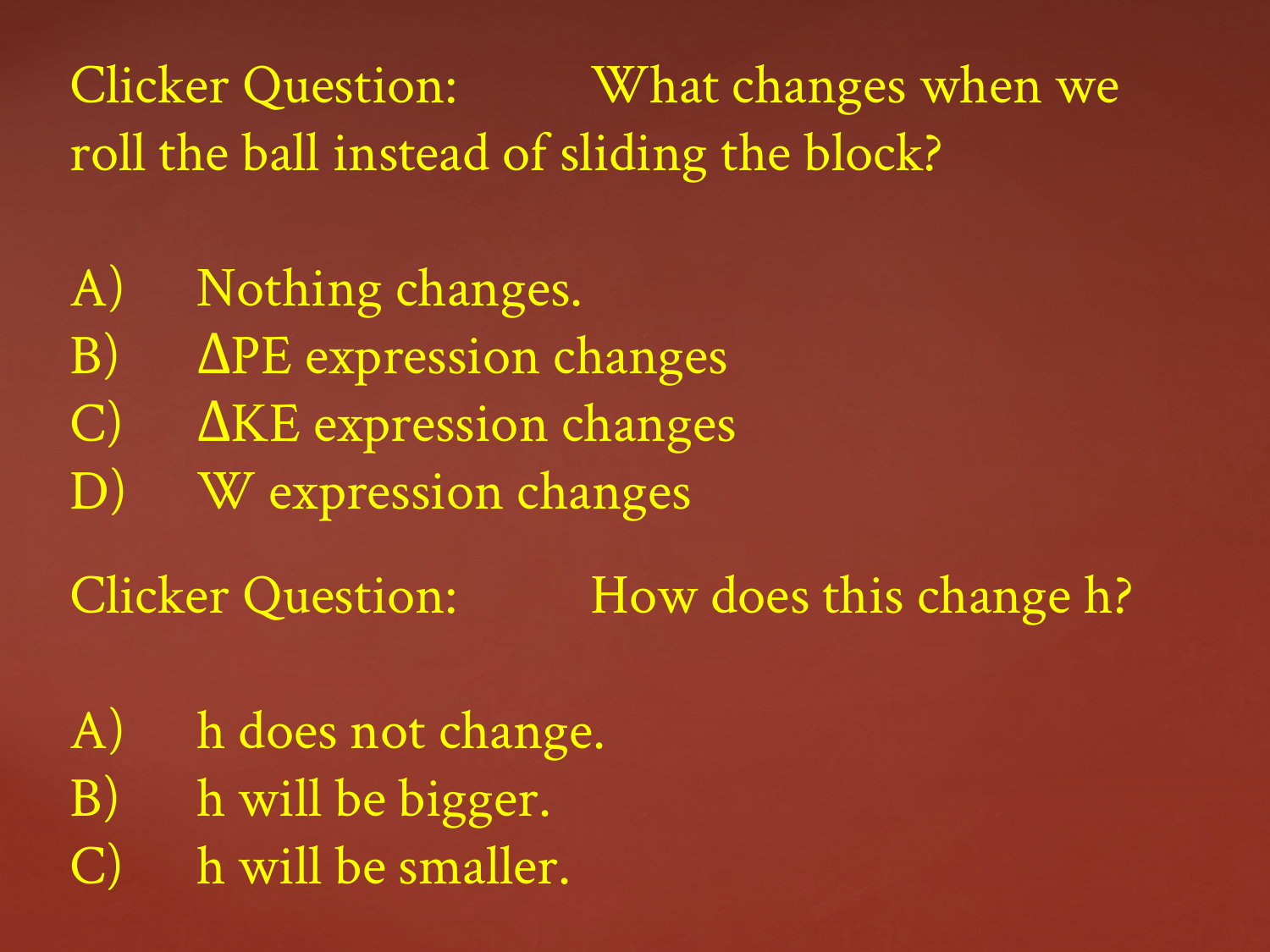

Clicker Question:	 What changes when we roll the ball instead of sliding the block?

A)	Nothing changes.
B)	ΔPE expression changes
C)	ΔKE expression changes
D)	W expression changes
Clicker Question:	 How does this change h?

A)	h does not change.
B)	h will be bigger.
C)	h will be smaller.